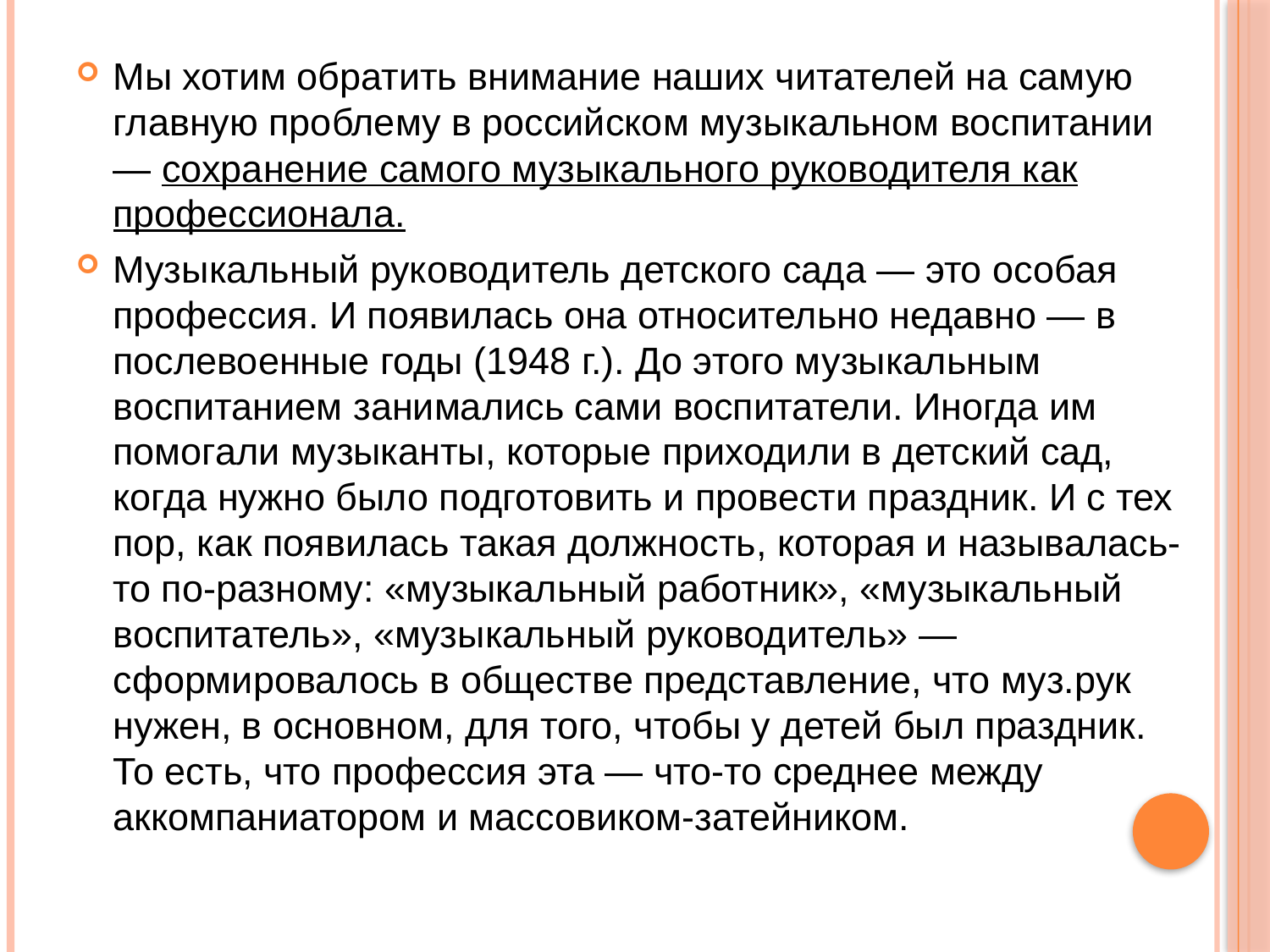

Мы хотим обратить внимание наших читателей на самую главную проблему в российском музыкальном воспитании — сохранение самого музыкального руководителя как профессионала.
Музыкальный руководитель детского сада — это особая профессия. И появилась она относительно недавно — в послевоенные годы (1948 г.). До этого музыкальным воспитанием занимались сами воспитатели. Иногда им помогали музыканты, которые приходили в детский сад, когда нужно было подготовить и провести праздник. И с тех пор, как появилась такая должность, которая и называлась-то по-разному: «музыкальный работник», «музыкальный воспитатель», «музыкальный руководитель» — сформировалось в обществе представление, что муз.рук нужен, в основном, для того, чтобы у детей был праздник. То есть, что профессия эта — что-то среднее между аккомпаниатором и массовиком-затейником.